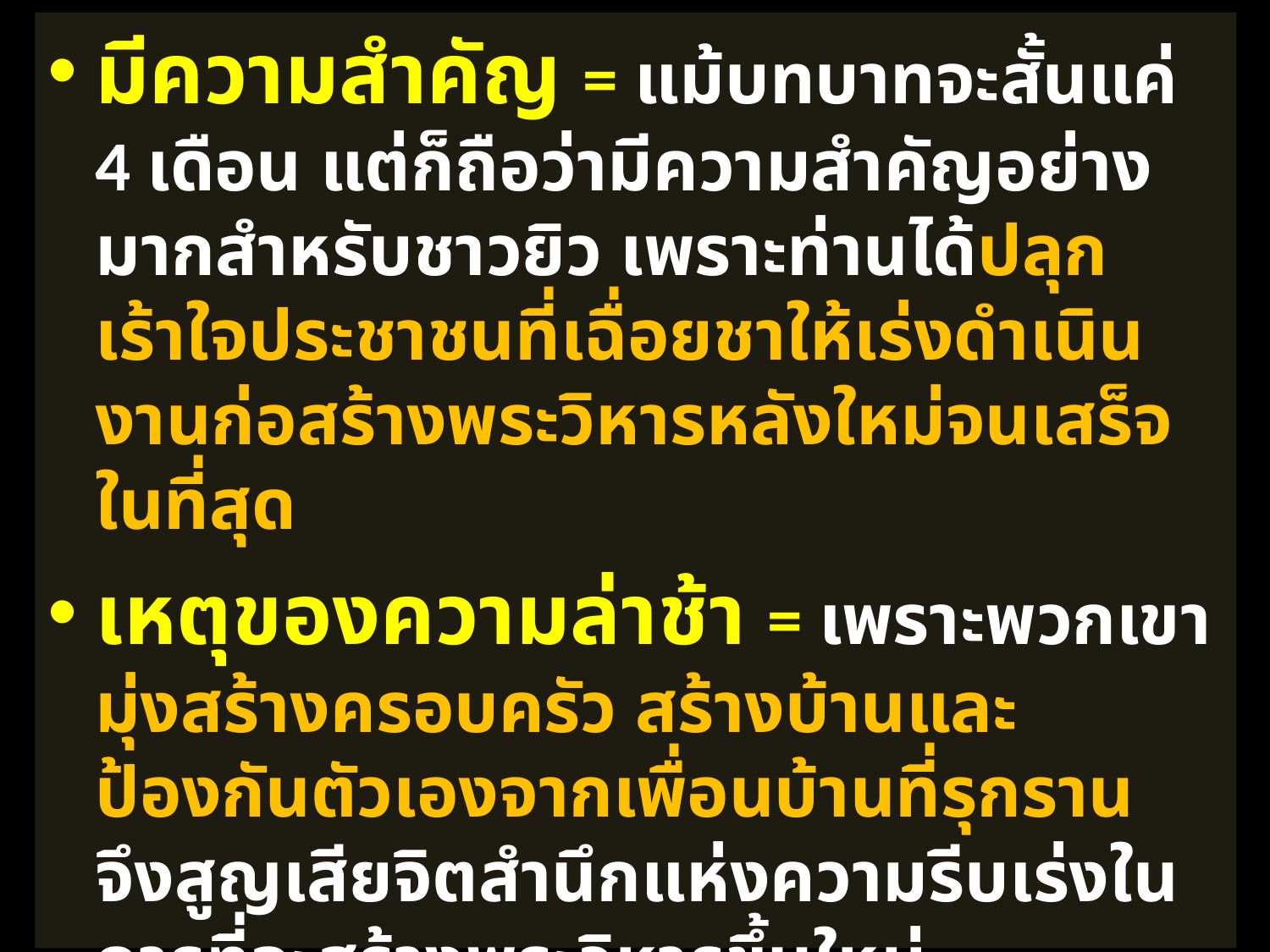

มีความสำคัญ = แม้บทบาทจะสั้นแค่ 4 เดือน แต่ก็ถือว่ามีความสำคัญอย่างมากสำหรับชาวยิว เพราะท่านได้ปลุกเร้าใจประชาชนที่เฉื่อยชาให้เร่งดำเนินงานก่อสร้างพระวิหารหลังใหม่จนเสร็จในที่สุด
เหตุของความล่าช้า = เพราะพวกเขามุ่งสร้างครอบครัว สร้างบ้านและป้องกันตัวเองจากเพื่อนบ้านที่รุกราน จึงสูญเสียจิตสำนึกแห่งความรีบเร่งในการที่จะสร้างพระวิหารขึ้นใหม่
ฮักกัย (และเศคาริยาห์) จึงได้เรียกร้องให้รีบสร้าง (อสร 5:1; 6:14)